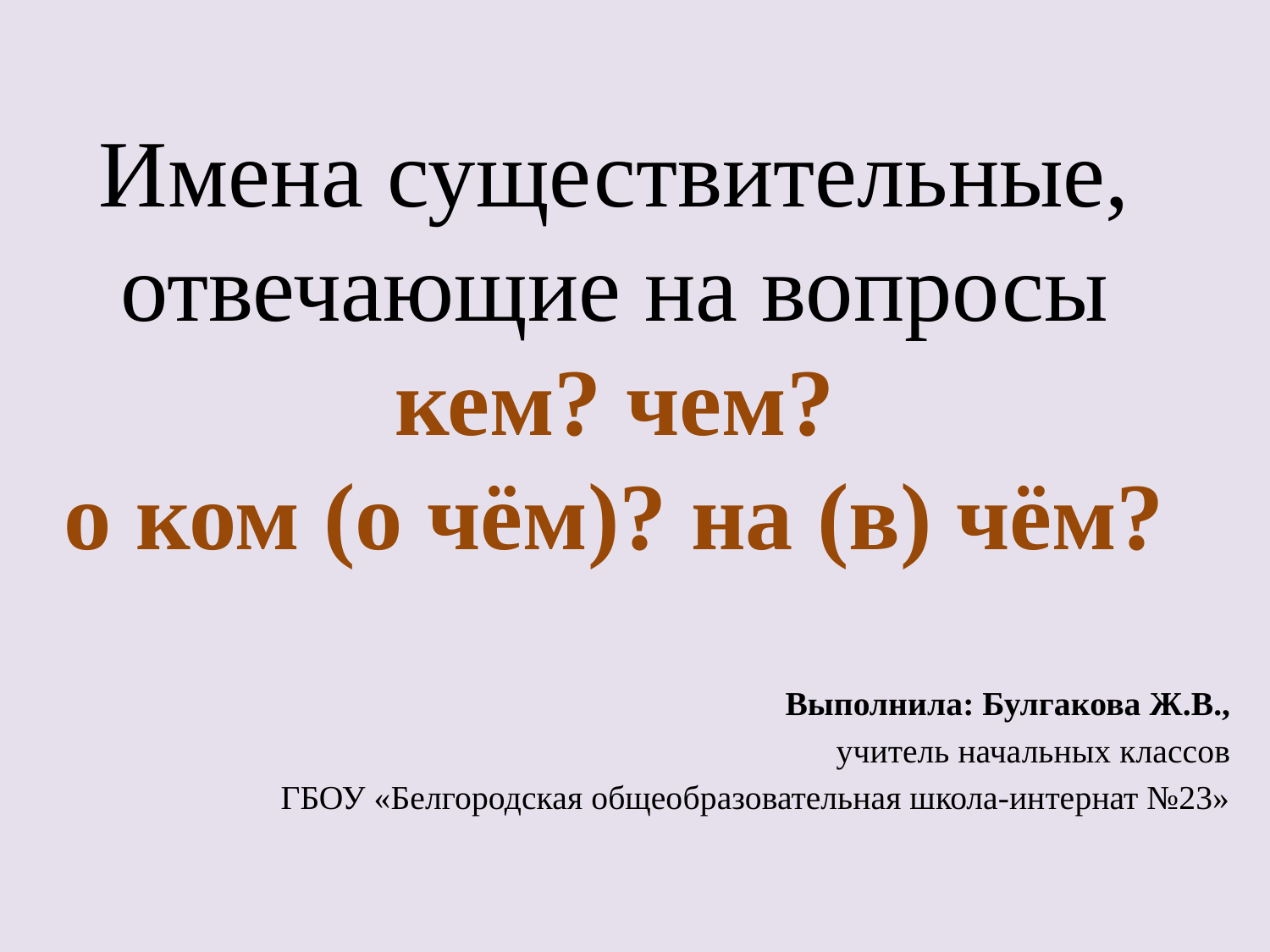

# Имена существительные, отвечающие на вопросы кем? чем? о ком (о чём)? на (в) чём?
Выполнила: Булгакова Ж.В.,
учитель начальных классов
ГБОУ «Белгородская общеобразовательная школа-интернат №23»